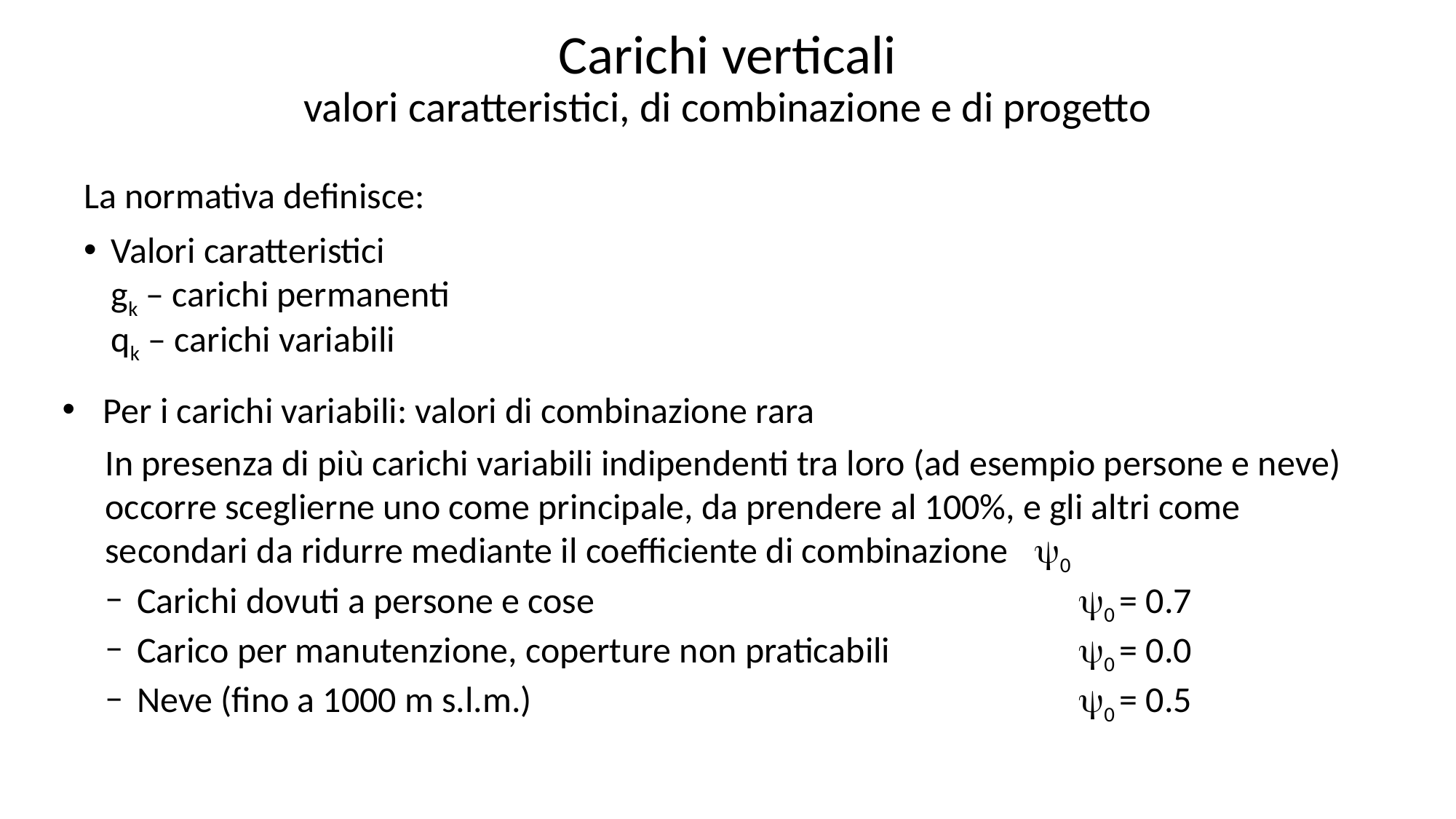

# Carichi verticali valori caratteristici, di combinazione e di progetto
La normativa definisce:
Valori caratteristici
gk – carichi permanenti
qk – carichi variabili
Per i carichi variabili: valori di combinazione rara
In presenza di più carichi variabili indipendenti tra loro (ad esempio persone e neve) occorre sceglierne uno come principale, da prendere al 100%, e gli altri come secondari da ridurre mediante il coefficiente di combinazione  ψ0
Carichi dovuti a persone e cose	ψ0 = 0.7
Carico per manutenzione, coperture non praticabili	ψ0 = 0.0
Neve (fino a 1000 m s.l.m.)	ψ0 = 0.5